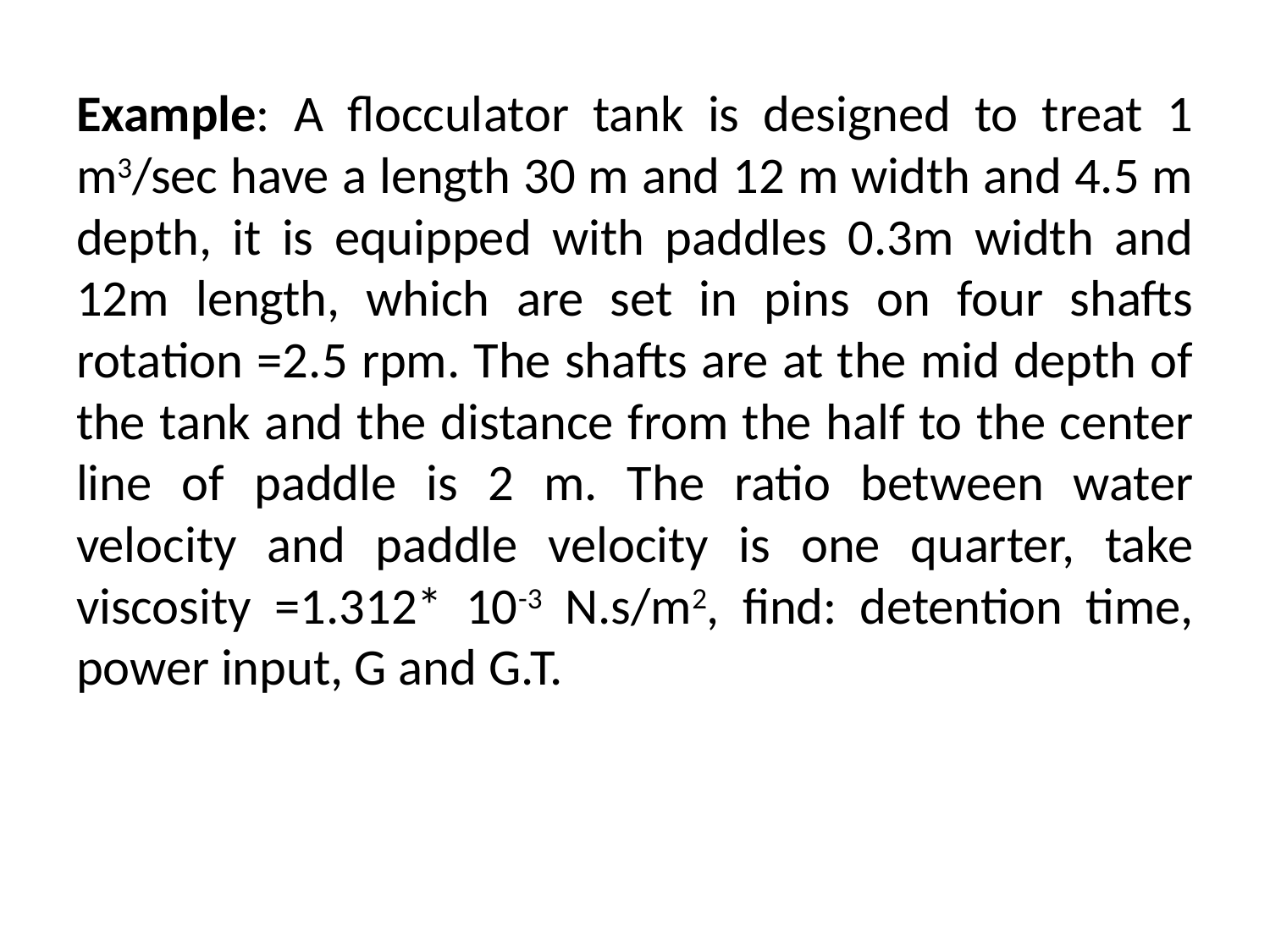

Example: A flocculator tank is designed to treat 1 m3/sec have a length 30 m and 12 m width and 4.5 m depth, it is equipped with paddles 0.3m width and 12m length, which are set in pins on four shafts rotation =2.5 rpm. The shafts are at the mid depth of the tank and the distance from the half to the center line of paddle is 2 m. The ratio between water velocity and paddle velocity is one quarter, take viscosity =1.312* 10-3 N.s/m2, find: detention time, power input, G and G.T.